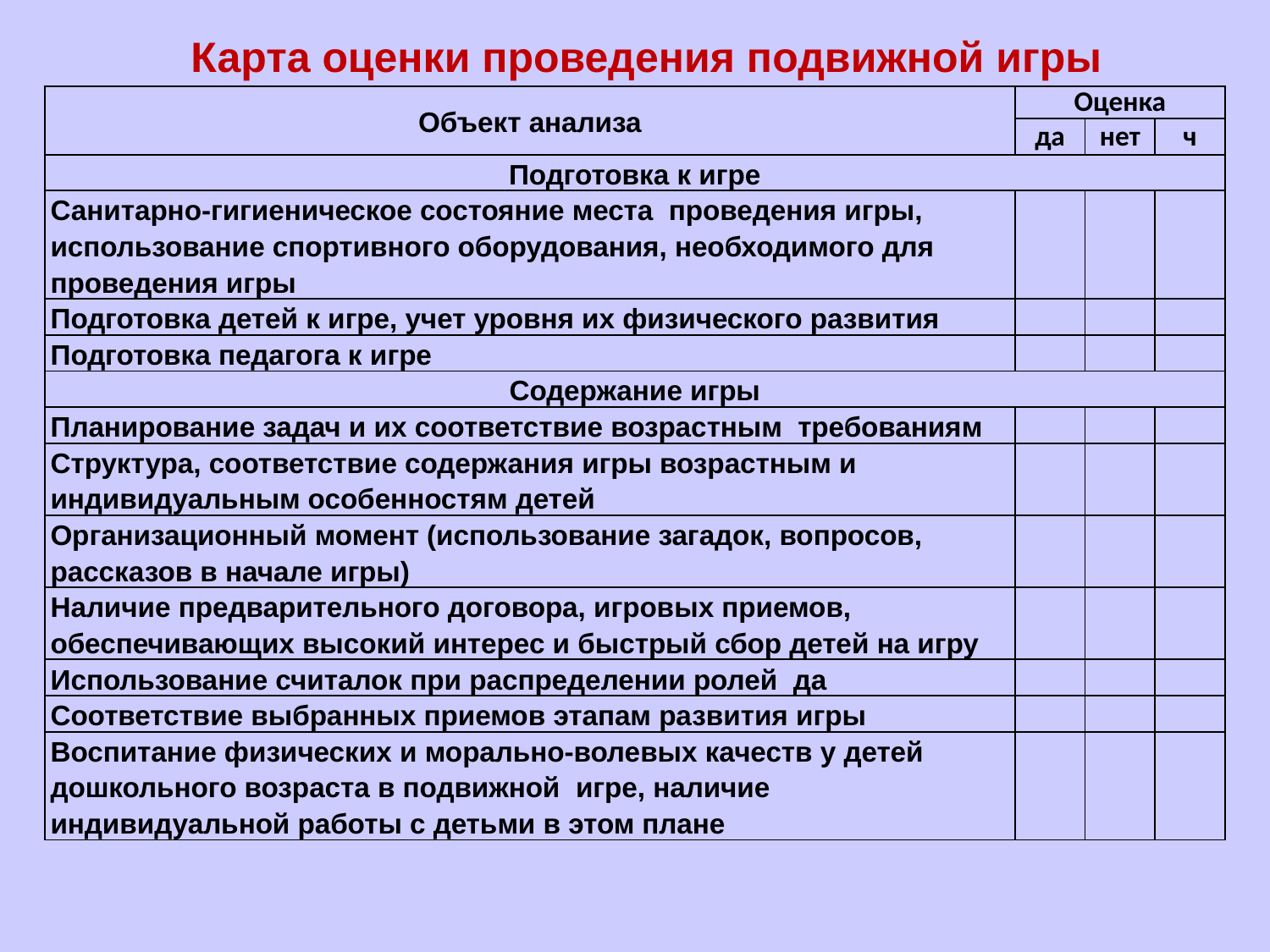

# Карта оценки проведения подвижной игры
| Объект анализа | Оценка |  |  |
| --- | --- | --- | --- |
|  | да | нет | ч |
| Подготовка к игре |  |  |  |
| Санитарно-гигиеническое состояние места проведения игры, использование спортивного оборудования, необходимого для проведения игры |  |  |  |
| Подготовка детей к игре, учет уровня их физического развития |  |  |  |
| Подготовка педагога к игре |  |  |  |
| Содержание игры |  |  |  |
| Планирование задач и их соответствие возрастным требованиям |  |  |  |
| Структура, соответствие содержания игры возрастным и индивидуальным особенностям детей |  |  |  |
| Организационный момент (использование загадок, вопросов, рассказов в начале игры) |  |  |  |
| Наличие предварительного договора, игровых приемов, обеспечивающих высокий интерес и быстрый сбор детей на игру |  |  |  |
| Использование считалок при распределении ролей да |  |  |  |
| Соответствие выбранных приемов этапам развития игры |  |  |  |
| Воспитание физических и морально-волевых качеств у детей дошкольного возраста в подвижной игре, наличие индивидуальной работы с детьми в этом плане |  |  |  |